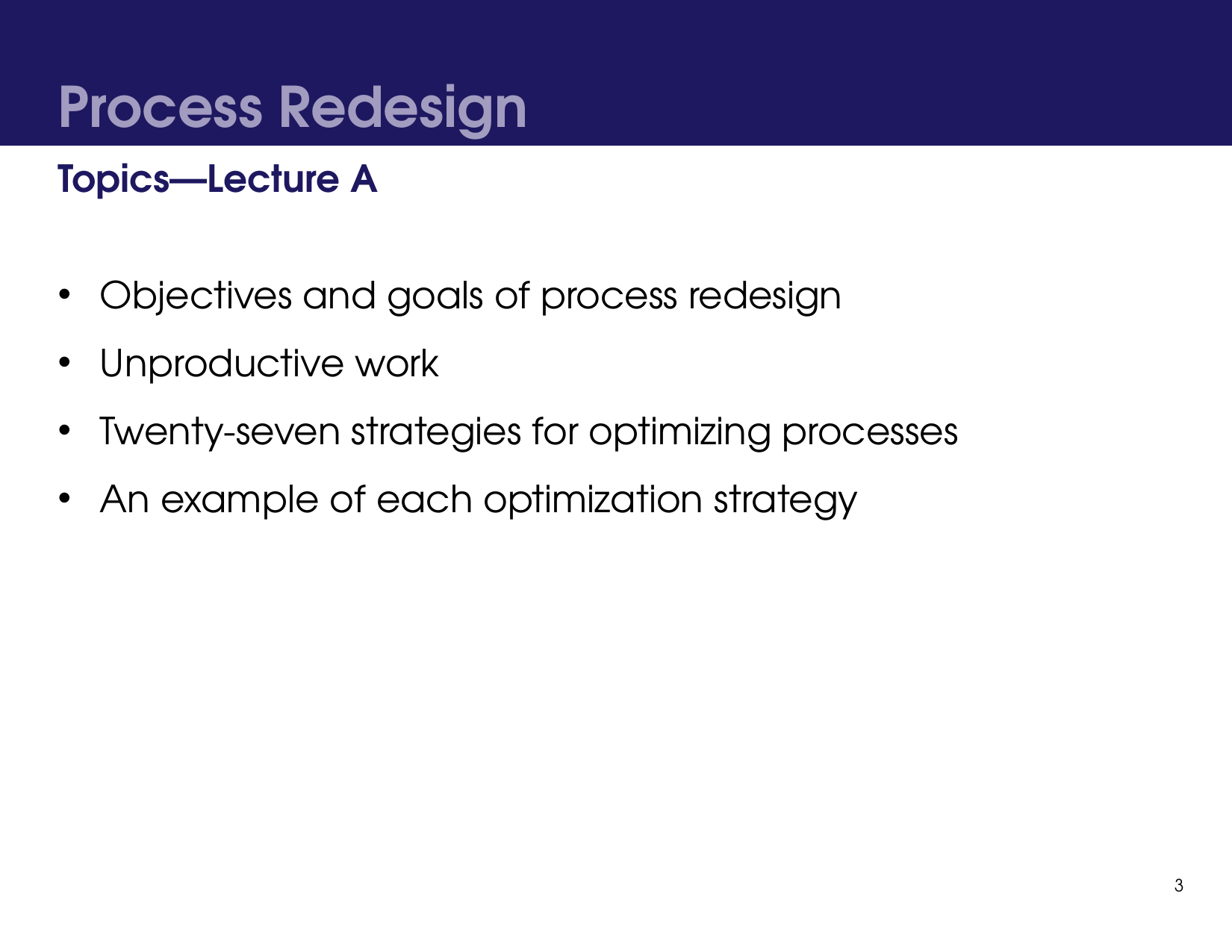

# Process Redesign
Topics—Lecture A
Objectives and goals of process redesign
Unproductive work
Twenty-seven strategies for optimizing processes
An example of each optimization strategy

3